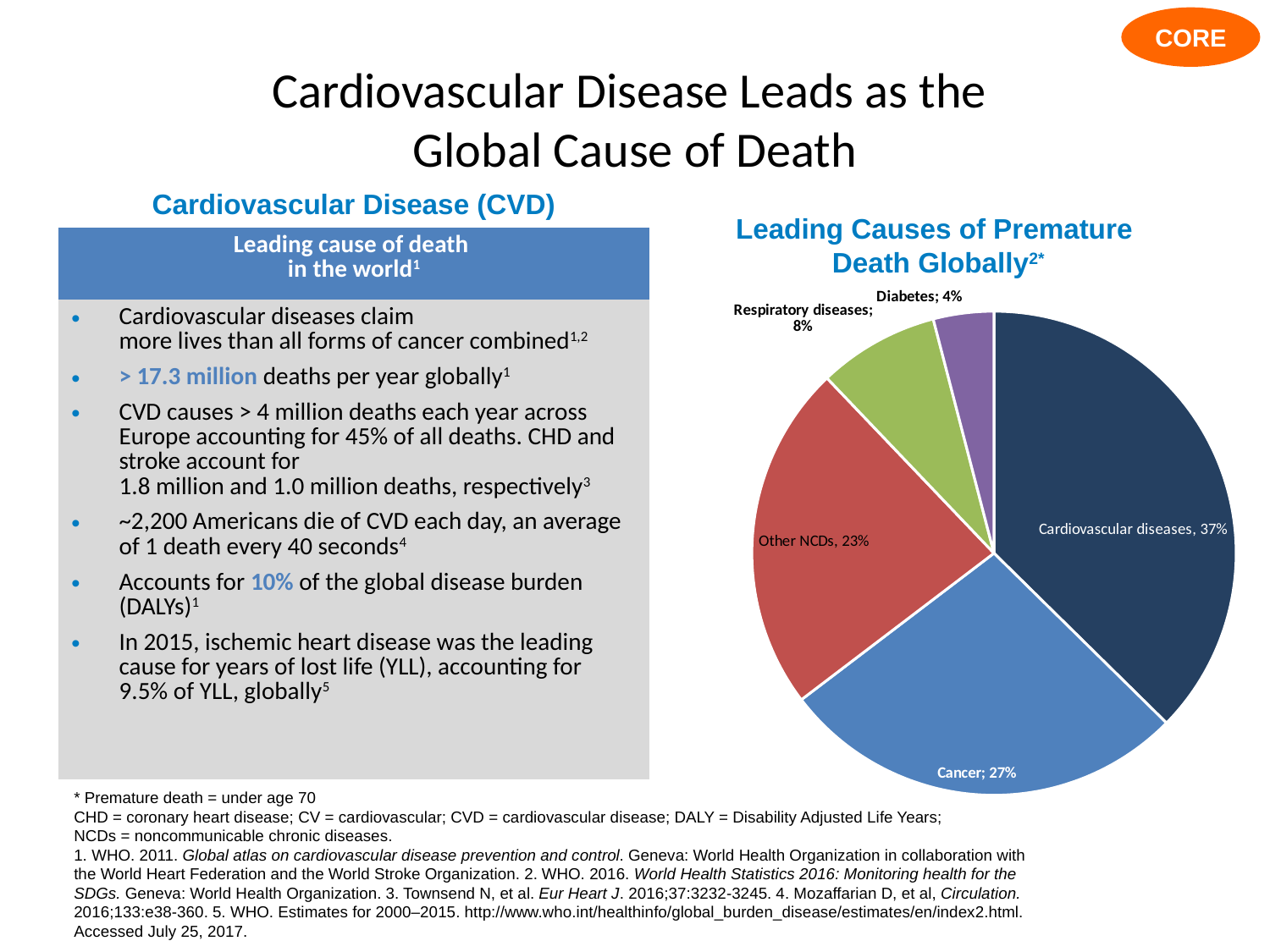

CORE
# Cardiovascular Disease Leads as the Global Cause of Death
Cardiovascular Disease (CVD)
Leading Causes of Premature
Death Globally2*
| Leading cause of death in the world1 |
| --- |
| Cardiovascular diseases claim more lives than all forms of cancer combined1,2 > 17.3 million deaths per year globally1 CVD causes > 4 million deaths each year across Europe accounting for 45% of all deaths. CHD and stroke account for 1.8 million and 1.0 million deaths, respectively3 ~2,200 Americans die of CVD each day, an average of 1 death every 40 seconds4 Accounts for 10% of the global disease burden (DALYs)1 In 2015, ischemic heart disease was the leading cause for years of lost life (YLL), accounting for 9.5% of YLL, globally5 |

### Chart

| Category |  |
|---|---|
| Cardiovascular diseases | 0.3700000000000004 |
| Cancer | 0.27 |
| Other NCDs | 0.23 |
| Respiratory diseases | 0.08000000000000008 |
| Diabetes | 0.04000000000000004 |
* Premature death = under age 70
CHD = coronary heart disease; CV = cardiovascular; CVD = cardiovascular disease; DALY = Disability Adjusted Life Years;
NCDs = noncommunicable chronic diseases.
1. WHO. 2011. Global atlas on cardiovascular disease prevention and control. Geneva: World Health Organization in collaboration with
the World Heart Federation and the World Stroke Organization. 2. WHO. 2016. World Health Statistics 2016: Monitoring health for the
SDGs. Geneva: World Health Organization. 3. Townsend N, et al. Eur Heart J. 2016;37:3232-3245. 4. Mozaffarian D, et al, Circulation.
2016;133:e38-360. 5. WHO. Estimates for 2000–2015. http://www.who.int/healthinfo/global_burden_disease/estimates/en/index2.html.
Accessed July 25, 2017.